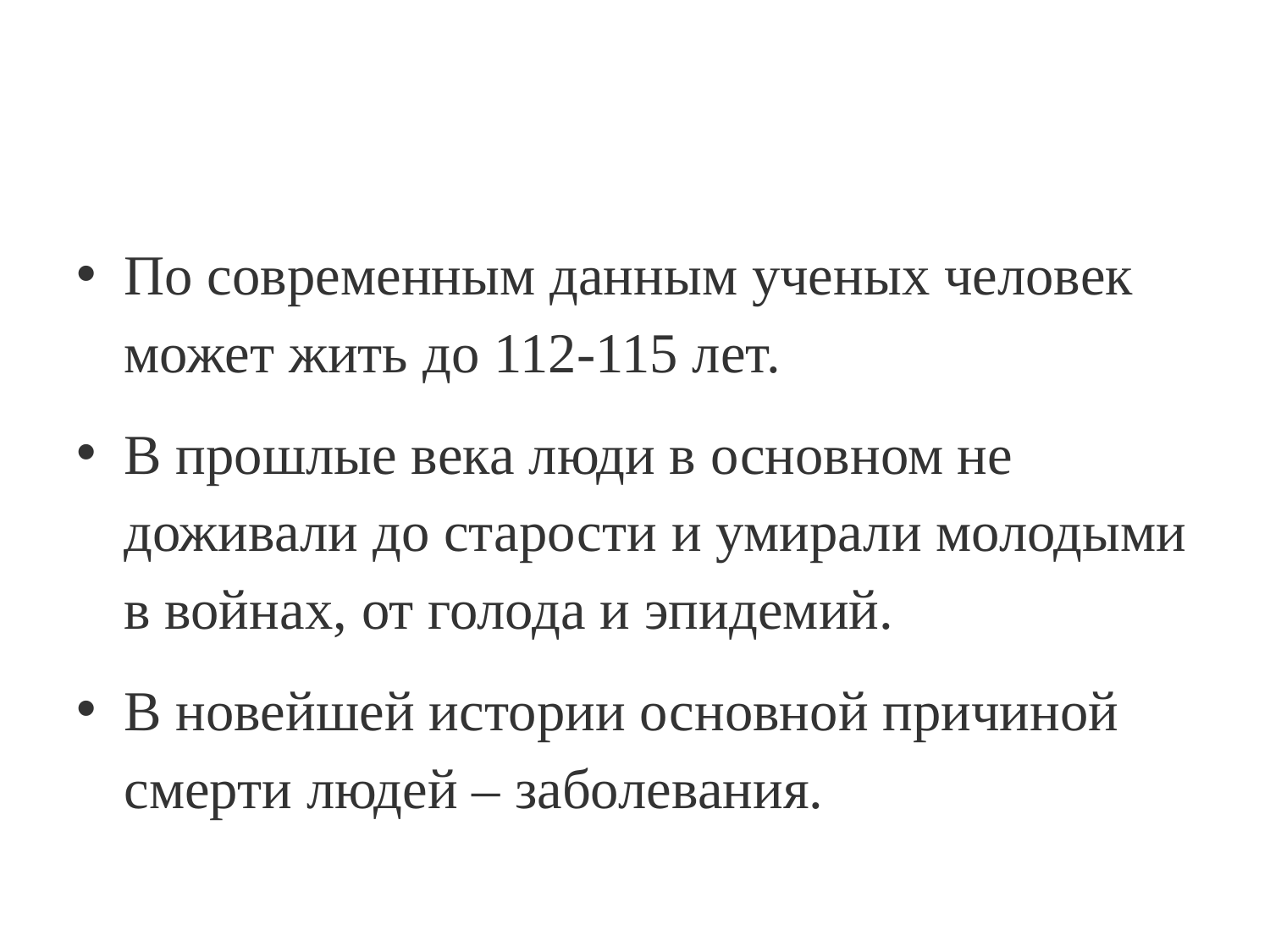

#
По современным данным ученых человек может жить до 112-115 лет.
В прошлые века люди в основном не доживали до старости и умирали молодыми в войнах, от голода и эпидемий.
В новейшей истории основной причиной смерти людей – заболевания.